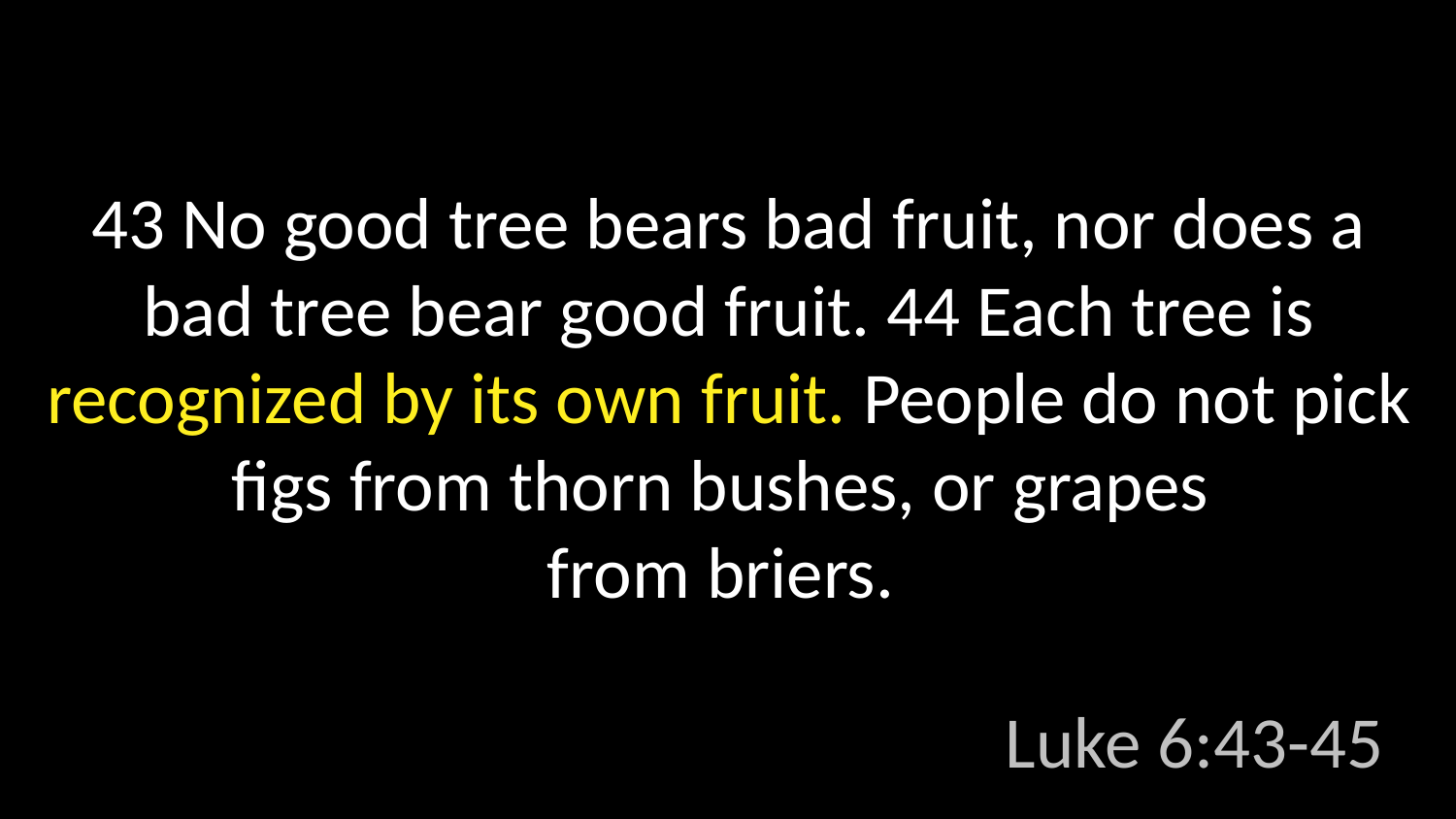

43 No good tree bears bad fruit, nor does a bad tree bear good fruit. 44 Each tree is recognized by its own fruit. People do not pick figs from thorn bushes, or grapes
from briers.
Luke 6:43-45